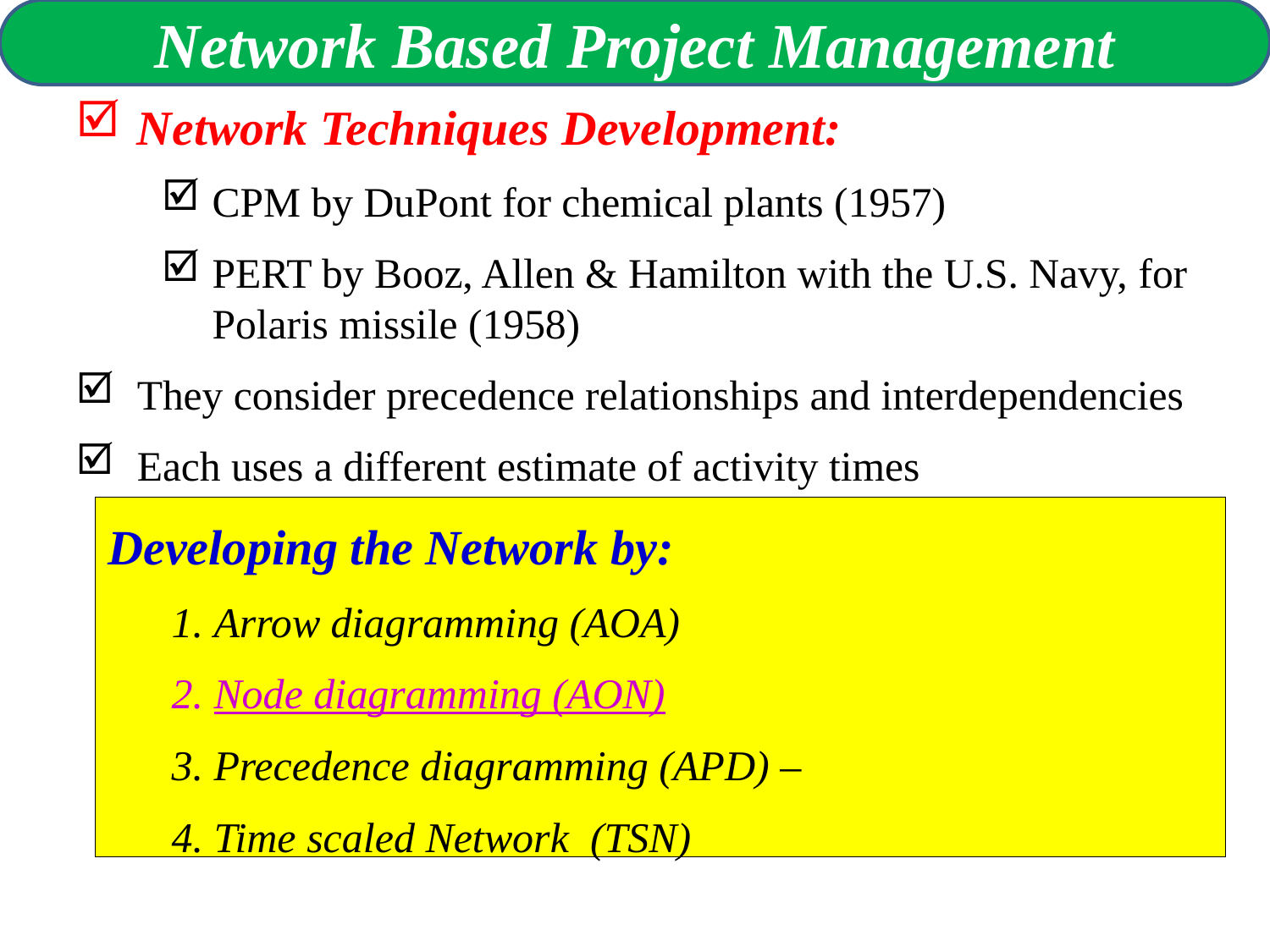

Network Based Project Management
Network Techniques Development:
CPM by DuPont for chemical plants (1957)
PERT by Booz, Allen & Hamilton with the U.S. Navy, for Polaris missile (1958)
They consider precedence relationships and interdependencies
Each uses a different estimate of activity times
Developing the Network by:
Arrow diagramming (AOA)
Node diagramming (AON)
Precedence diagramming (APD) –
Time scaled Network  (TSN)